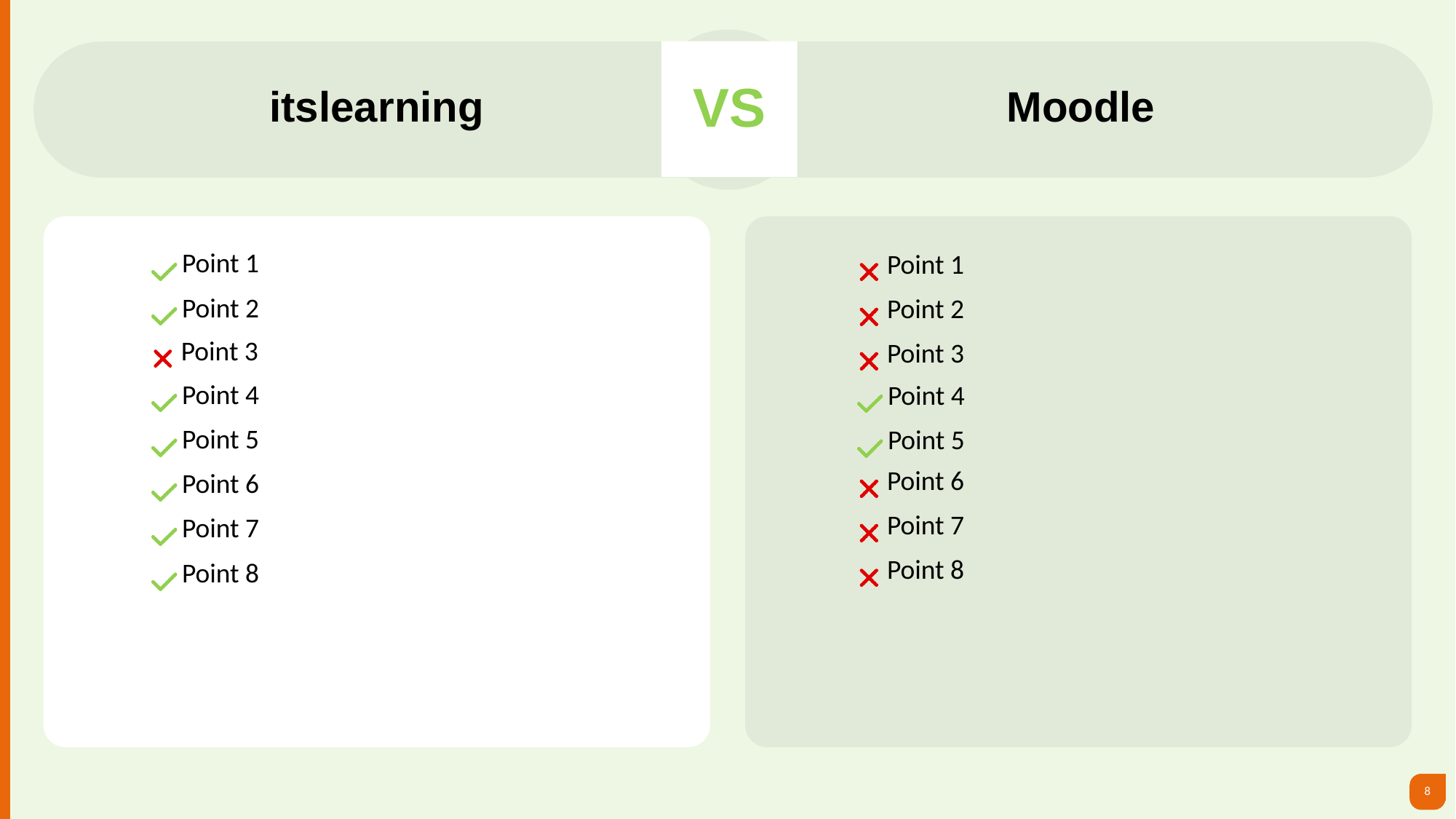

VS
itslearning
Moodle
Point 1
Point 2

Point 1
Point 2
Point 3
Point 3
Point 4
Point 5
Point 6
Point 7
Point 8
Point 4
Point 5

Point 6
Point 7
Point 8